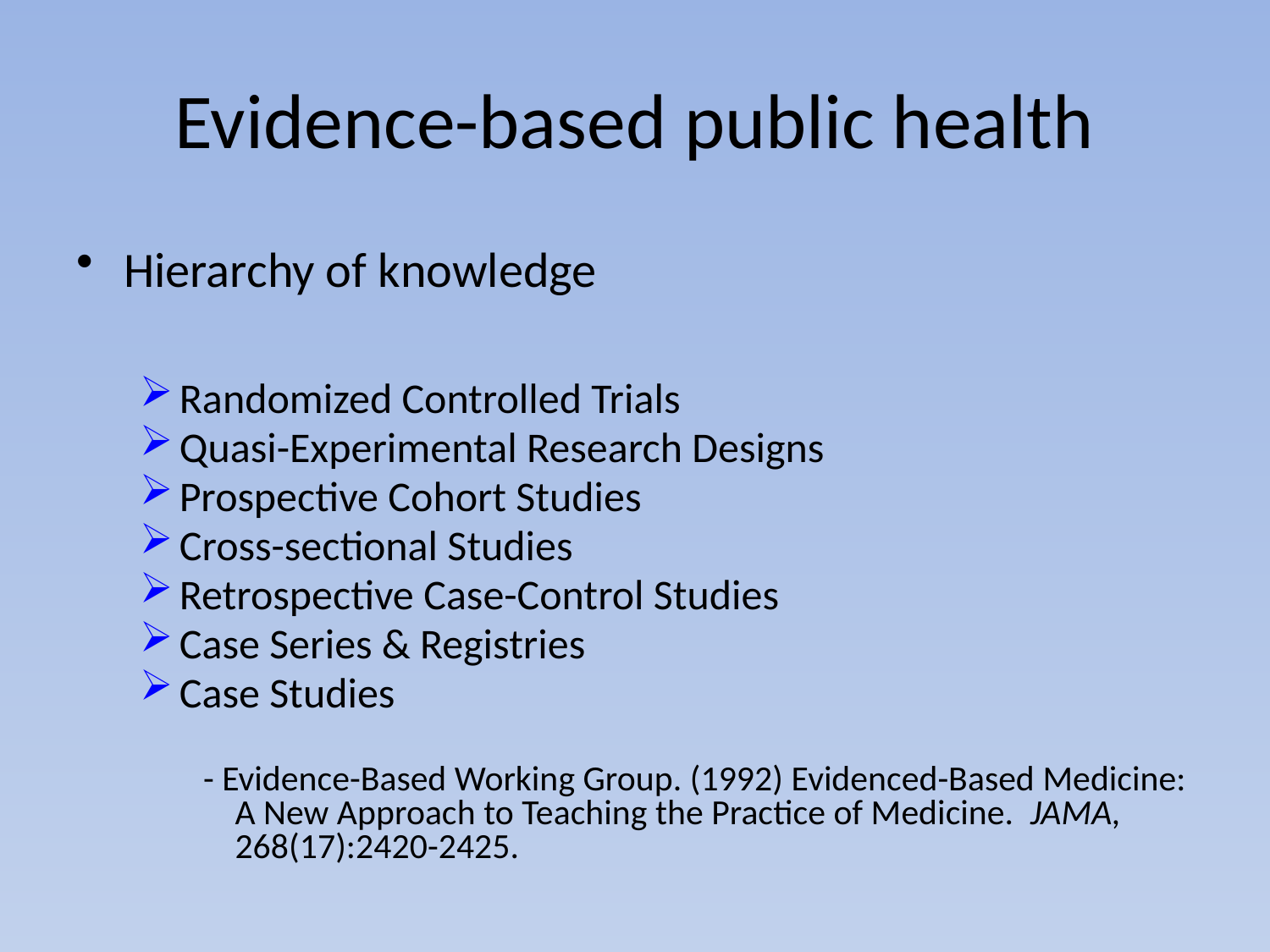

# Evidence-based public health
Hierarchy of knowledge

Randomized Controlled Trials
Quasi-Experimental Research Designs
Prospective Cohort Studies
Cross-sectional Studies
Retrospective Case-Control Studies
Case Series & Registries
Case Studies

- Evidence-Based Working Group. (1992) Evidenced-Based Medicine: A New Approach to Teaching the Practice of Medicine.  JAMA, 268(17):2420-2425.